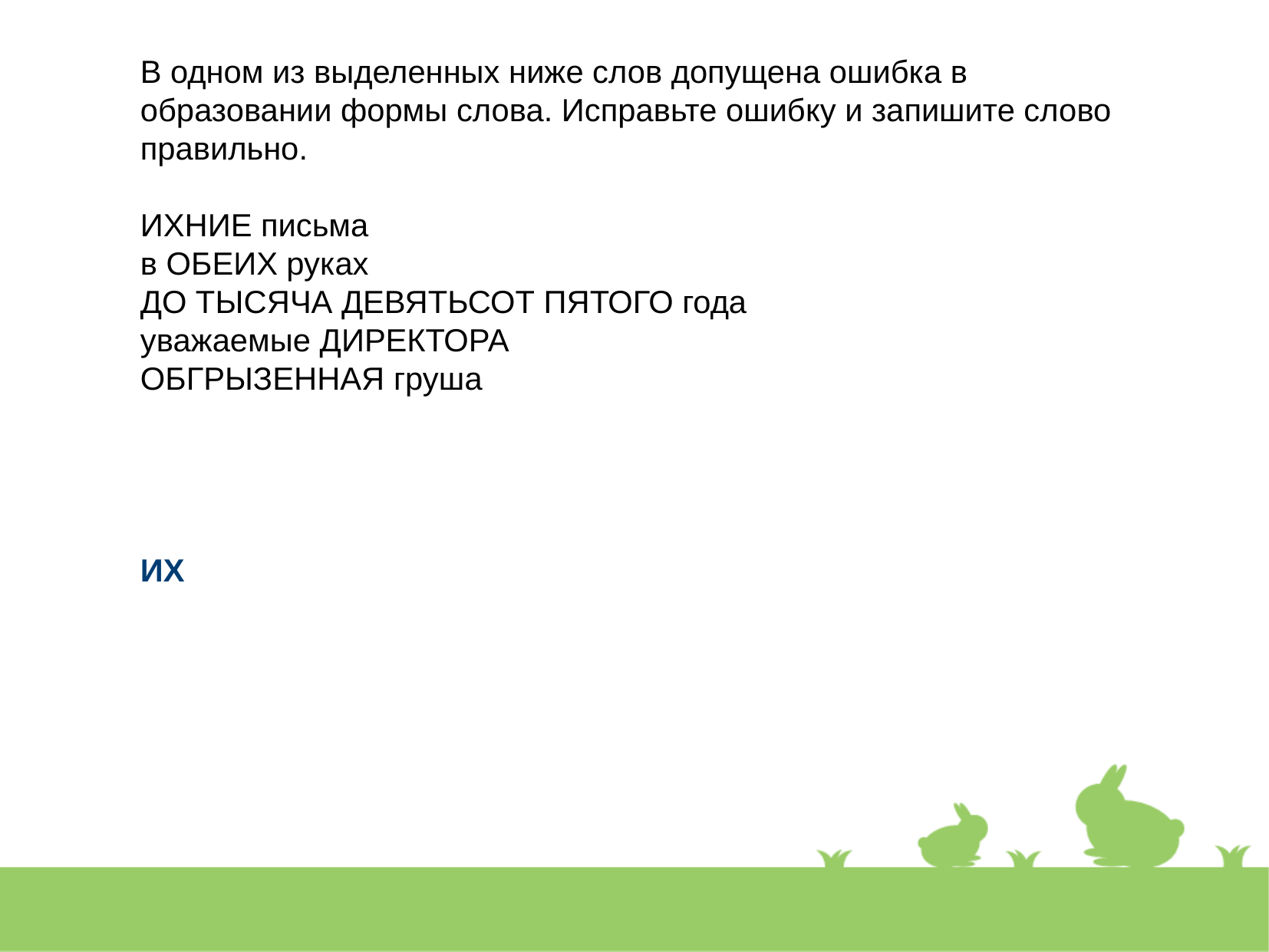

В одном из выделенных ниже слов допущена ошибка в образовании формы слова. Исправьте ошибку и запишите слово правильно.

ИХНИЕ письма
в ОБЕИХ руках
ДО ТЫСЯЧА ДЕВЯТЬСОТ ПЯТОГО года
уважаемые ДИРЕКТОРА
ОБГРЫЗЕННАЯ груша

ИХ